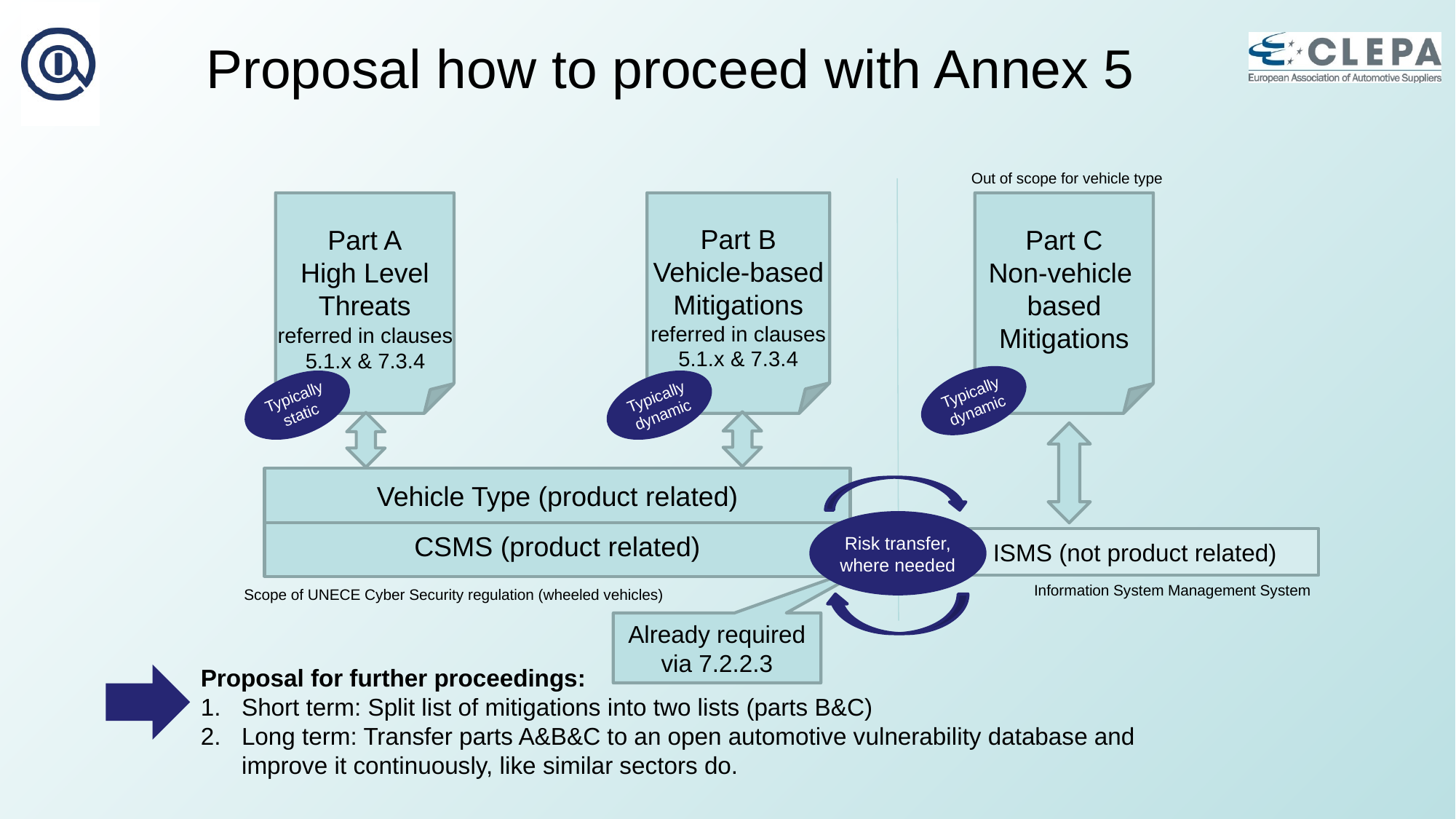

Proposal how to proceed with Annex 5
Out of scope for vehicle type
Part A
High Level Threats

Part B
Vehicle-based
Mitigations

Part C
Non-vehicle  based
Mitigations
referred in clauses
5.1.x & 7.3.4
referred in clauses
5.1.x & 7.3.4
Typically dynamic
Typically static
Typically dynamic

Vehicle Type (product related)

Risk transfer, where needed
CSMS (product related)
ISMS (not product related)
Information System Management System
Scope of UNECE Cyber Security regulation (wheeled vehicles)

Already required via 7.2.2.3
Proposal for further proceedings:
Short term: Split list of mitigations into two lists (parts B&C)
Long term: Transfer parts A&B&C to an open automotive vulnerability database and improve it continuously, like similar sectors do.